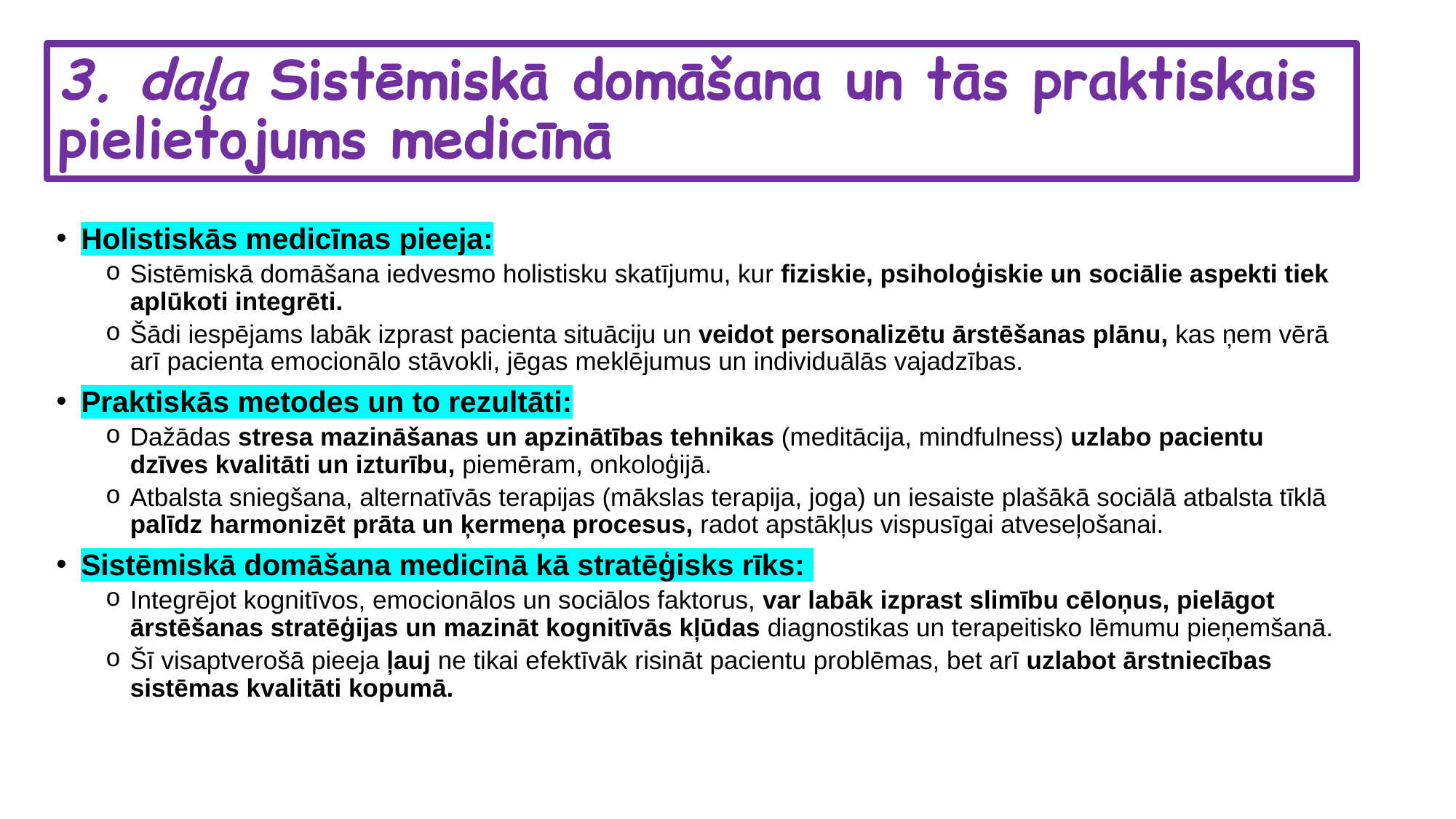

# 3. daļa Sistēmiskā domāšana un tās praktiskais pielietojums medicīnā
Holistiskās medicīnas pieeja:
Sistēmiskā domāšana iedvesmo holistisku skatījumu, kur fiziskie, psiholoģiskie un sociālie aspekti tiek aplūkoti integrēti.
Šādi iespējams labāk izprast pacienta situāciju un veidot personalizētu ārstēšanas plānu, kas ņem vērā arī pacienta emocionālo stāvokli, jēgas meklējumus un individuālās vajadzības.
Praktiskās metodes un to rezultāti:
Dažādas stresa mazināšanas un apzinātības tehnikas (meditācija, mindfulness) uzlabo pacientu dzīves kvalitāti un izturību, piemēram, onkoloģijā.
Atbalsta sniegšana, alternatīvās terapijas (mākslas terapija, joga) un iesaiste plašākā sociālā atbalsta tīklā palīdz harmonizēt prāta un ķermeņa procesus, radot apstākļus vispusīgai atveseļošanai.
Sistēmiskā domāšana medicīnā kā stratēģisks rīks:
Integrējot kognitīvos, emocionālos un sociālos faktorus, var labāk izprast slimību cēloņus, pielāgot ārstēšanas stratēģijas un mazināt kognitīvās kļūdas diagnostikas un terapeitisko lēmumu pieņemšanā.
Šī visaptverošā pieeja ļauj ne tikai efektīvāk risināt pacientu problēmas, bet arī uzlabot ārstniecības sistēmas kvalitāti kopumā.